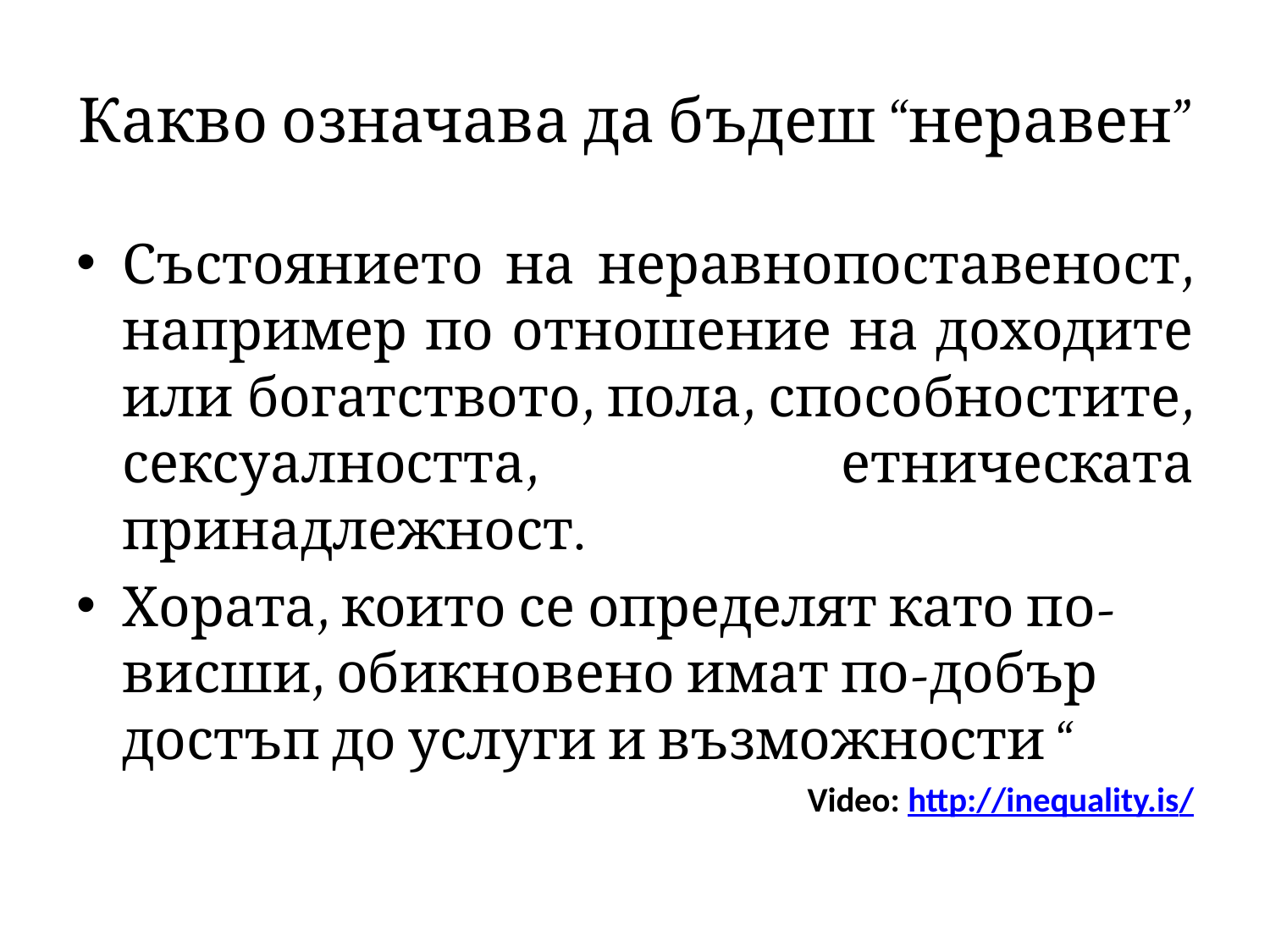

# Какво означава да бъдеш “неравен”
Състоянието на неравнопоставеност, например по отношение на доходите или богатството, пола, способностите, сексуалността, етническата принадлежност.
Хората, които се определят като по-висши, обикновено имат по-добър достъп до услуги и възможности “
Video: http://inequality.is/